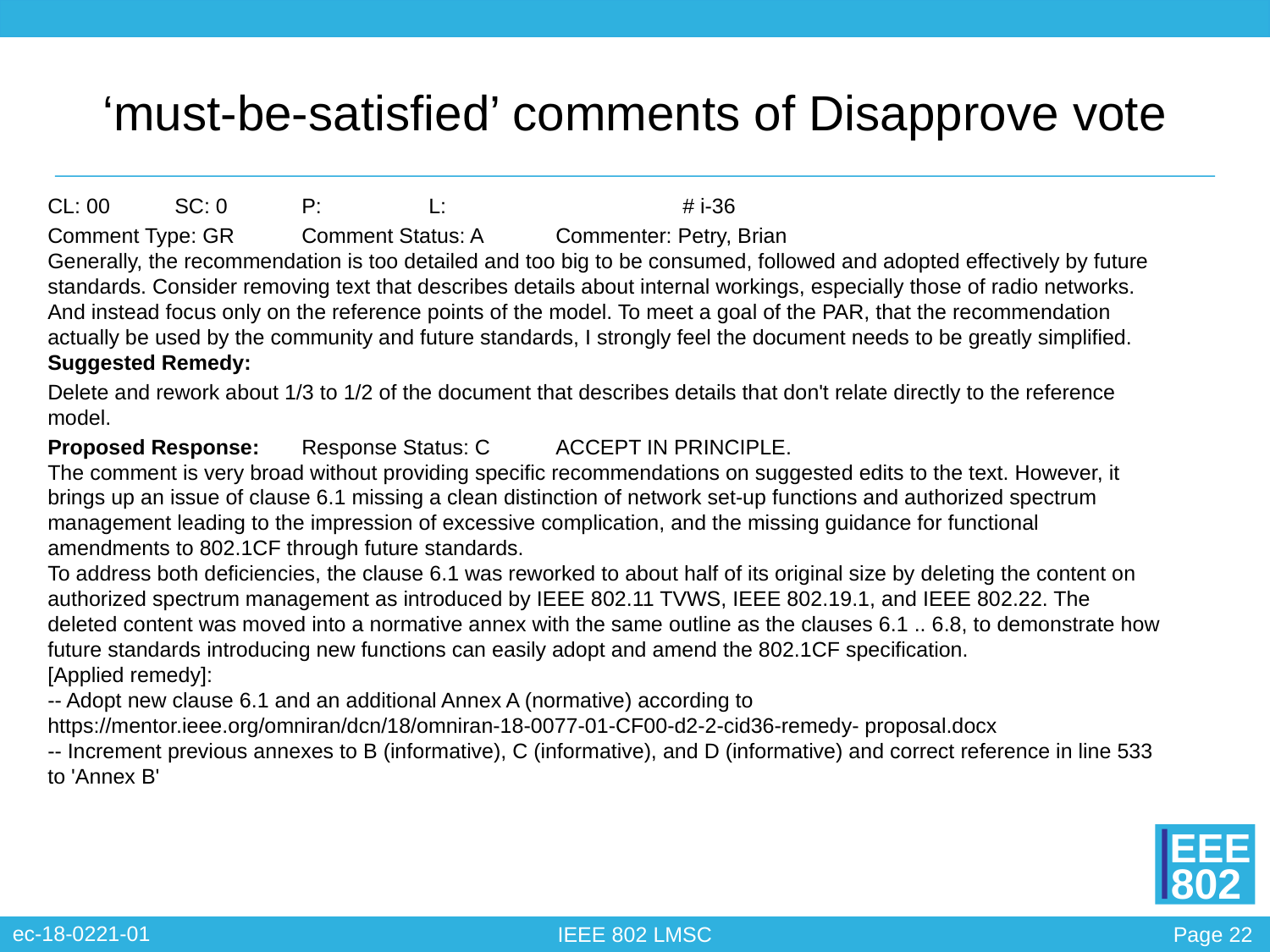

# ‘must-be-satisfied’ comments of Disapprove vote
CL: 00 	SC: 0 	P: 	L: 		# i-36
Comment Type: GR 	Comment Status: A 	Commenter: Petry, Brian
Generally, the recommendation is too detailed and too big to be consumed, followed and adopted effectively by future standards. Consider removing text that describes details about internal workings, especially those of radio networks. And instead focus only on the reference points of the model. To meet a goal of the PAR, that the recommendation actually be used by the community and future standards, I strongly feel the document needs to be greatly simplified.
Suggested Remedy:
Delete and rework about 1/3 to 1/2 of the document that describes details that don't relate directly to the reference model.
Proposed Response: 	Response Status: C 	ACCEPT IN PRINCIPLE.
The comment is very broad without providing specific recommendations on suggested edits to the text. However, it brings up an issue of clause 6.1 missing a clean distinction of network set-up functions and authorized spectrum management leading to the impression of excessive complication, and the missing guidance for functional amendments to 802.1CF through future standards.
To address both deficiencies, the clause 6.1 was reworked to about half of its original size by deleting the content on authorized spectrum management as introduced by IEEE 802.11 TVWS, IEEE 802.19.1, and IEEE 802.22. The deleted content was moved into a normative annex with the same outline as the clauses 6.1 .. 6.8, to demonstrate how future standards introducing new functions can easily adopt and amend the 802.1CF specification.
[Applied remedy]:
-- Adopt new clause 6.1 and an additional Annex A (normative) according to https://mentor.ieee.org/omniran/dcn/18/omniran-18-0077-01-CF00-d2-2-cid36-remedy- proposal.docx
-- Increment previous annexes to B (informative), C (informative), and D (informative) and correct reference in line 533 to 'Annex B'